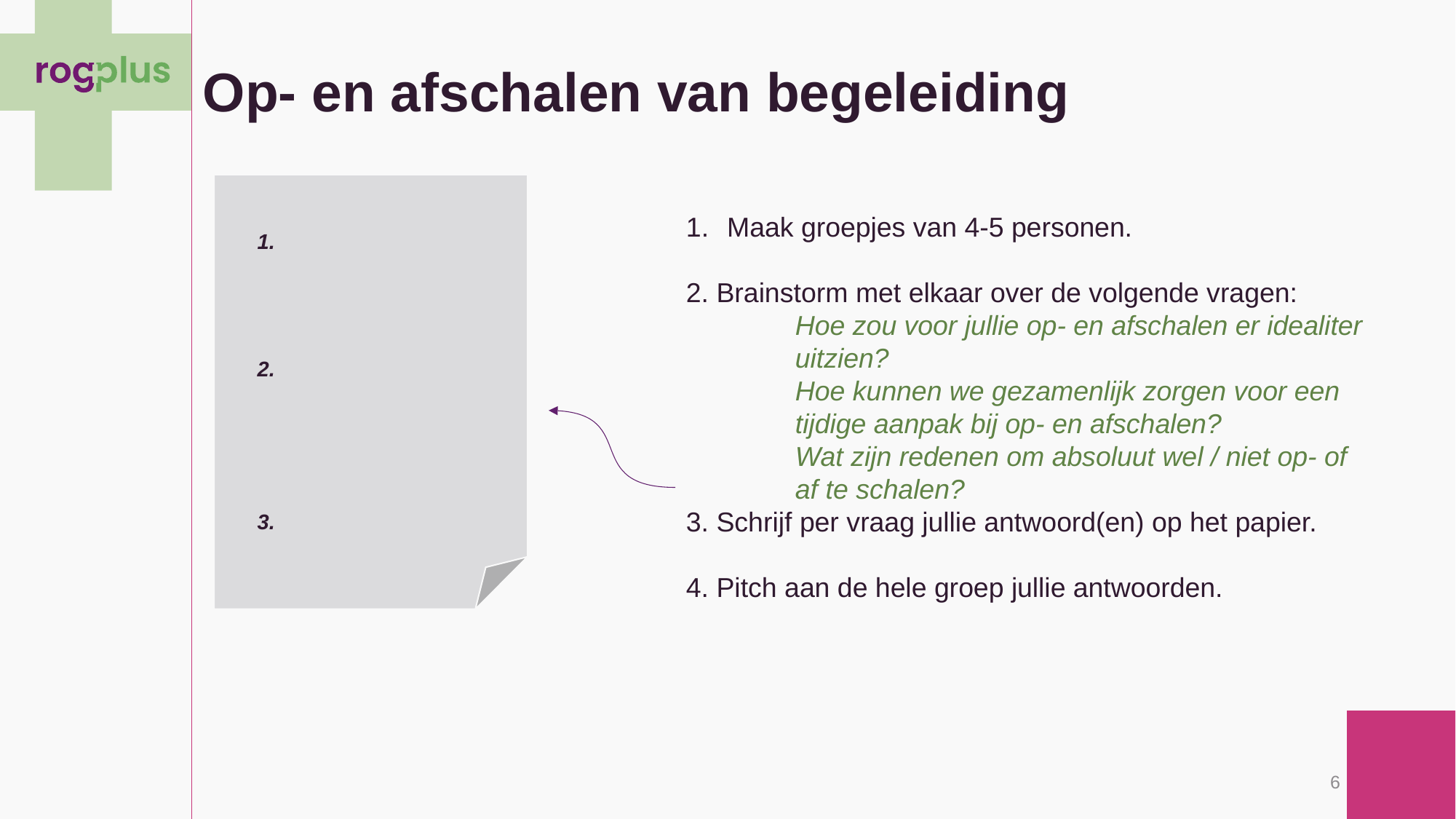

# Op- en afschalen van begeleiding

Maak groepjes van 4-5 personen.

2. Brainstorm met elkaar over de volgende vragen:
	Hoe zou voor jullie op- en afschalen er idealiter 	uitzien?
	Hoe kunnen we gezamenlijk zorgen voor een 	tijdige aanpak bij op- en afschalen?
	Wat zijn redenen om absoluut wel / niet op- of 	af te schalen?
3. Schrijf per vraag jullie antwoord(en) op het papier.

4. Pitch aan de hele groep jullie antwoorden.

1.

2.

3.
6